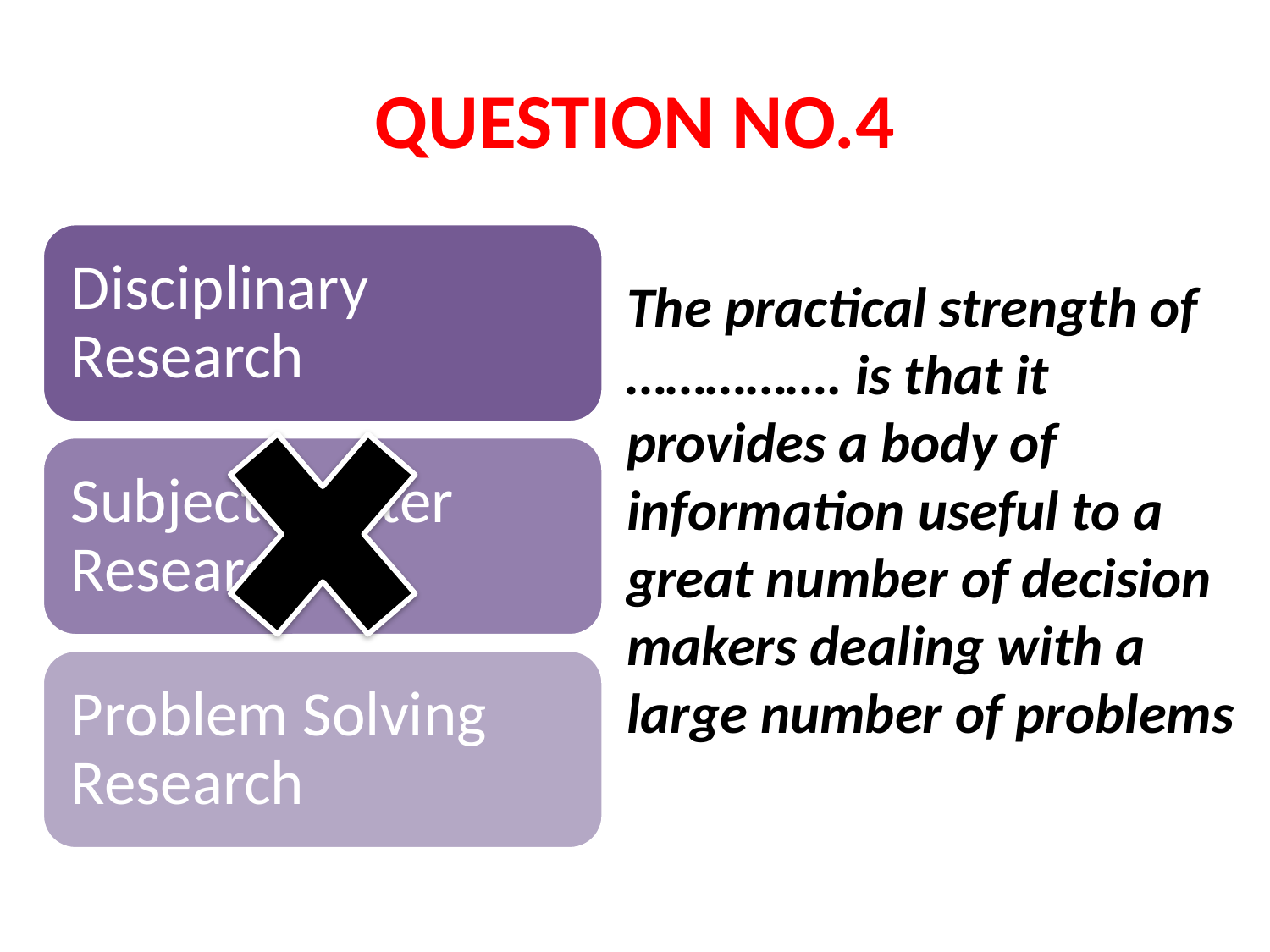

# QUESTION NO.4
Disciplinary Research
Subject Matter Research
Problem Solving Research
The practical strength of ……………. is that it provides a body of information useful to a great number of decision makers dealing with a large number of problems